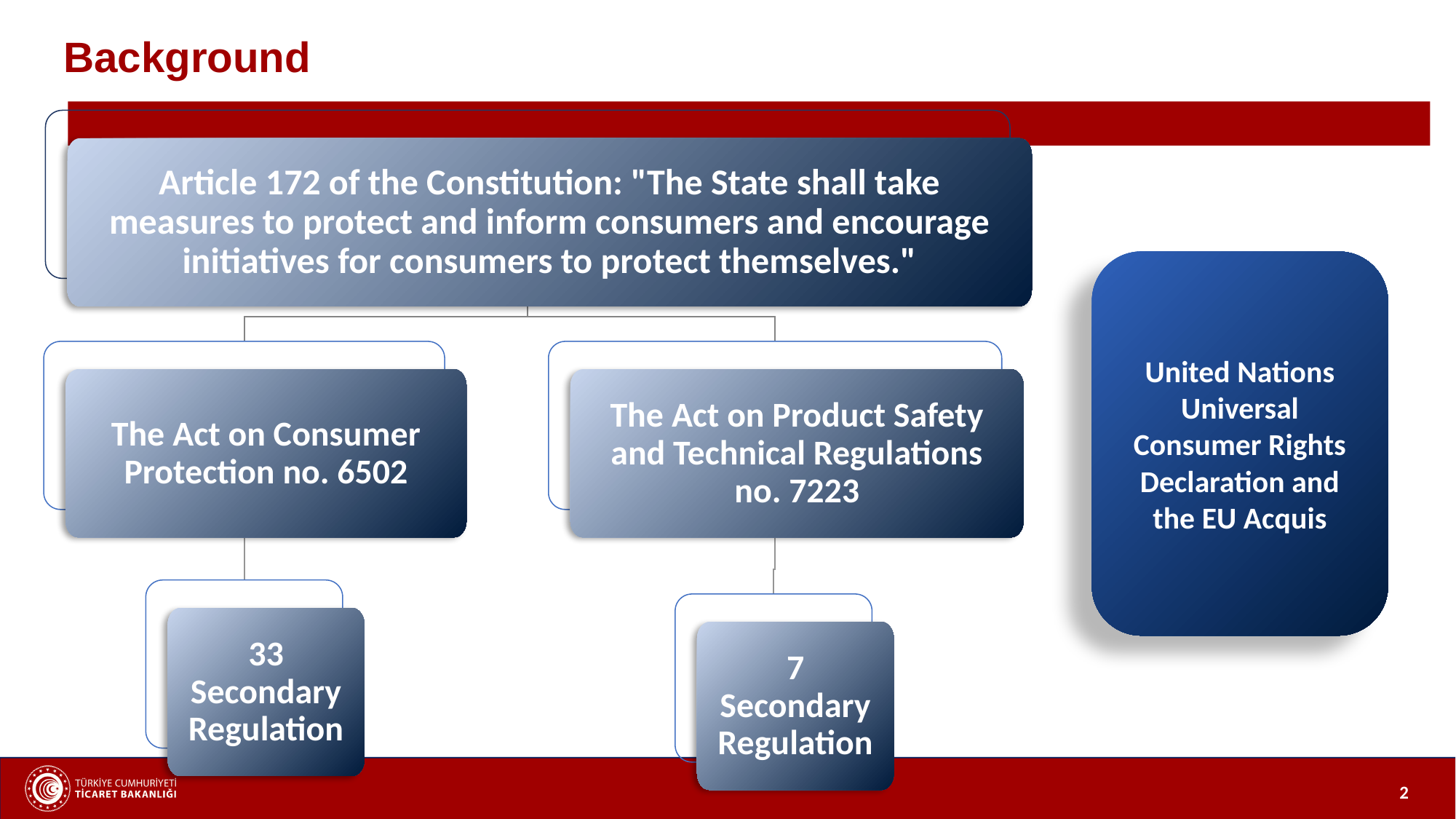

Background

Article 172 of the Constitution: "The State shall take measures to protect and inform consumers and encourage initiatives for consumers to protect themselves."

The Act on Consumer Protection no. 6502
The Act on Product Safety and Technical Regulations no. 7223

33 Secondary Regulation
7 Secondary Regulation
United Nations Universal Consumer Rights Declaration and the EU Acquis